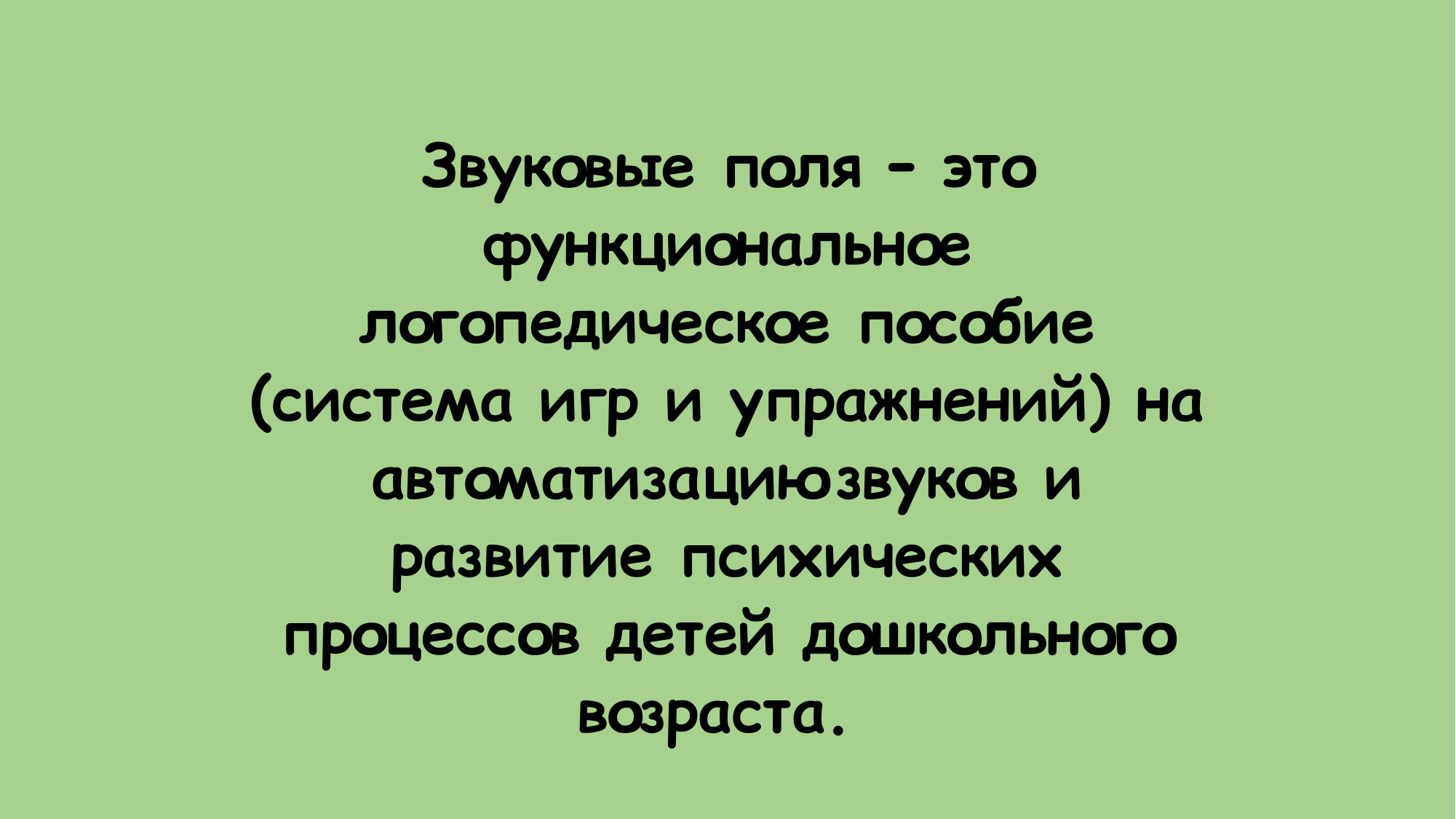

Звуковые поля – это функциональное логопедическое пособие (система игр и упражнений) на автоматизацию звуков и развитие психических процессов детей дошкольного возраста.